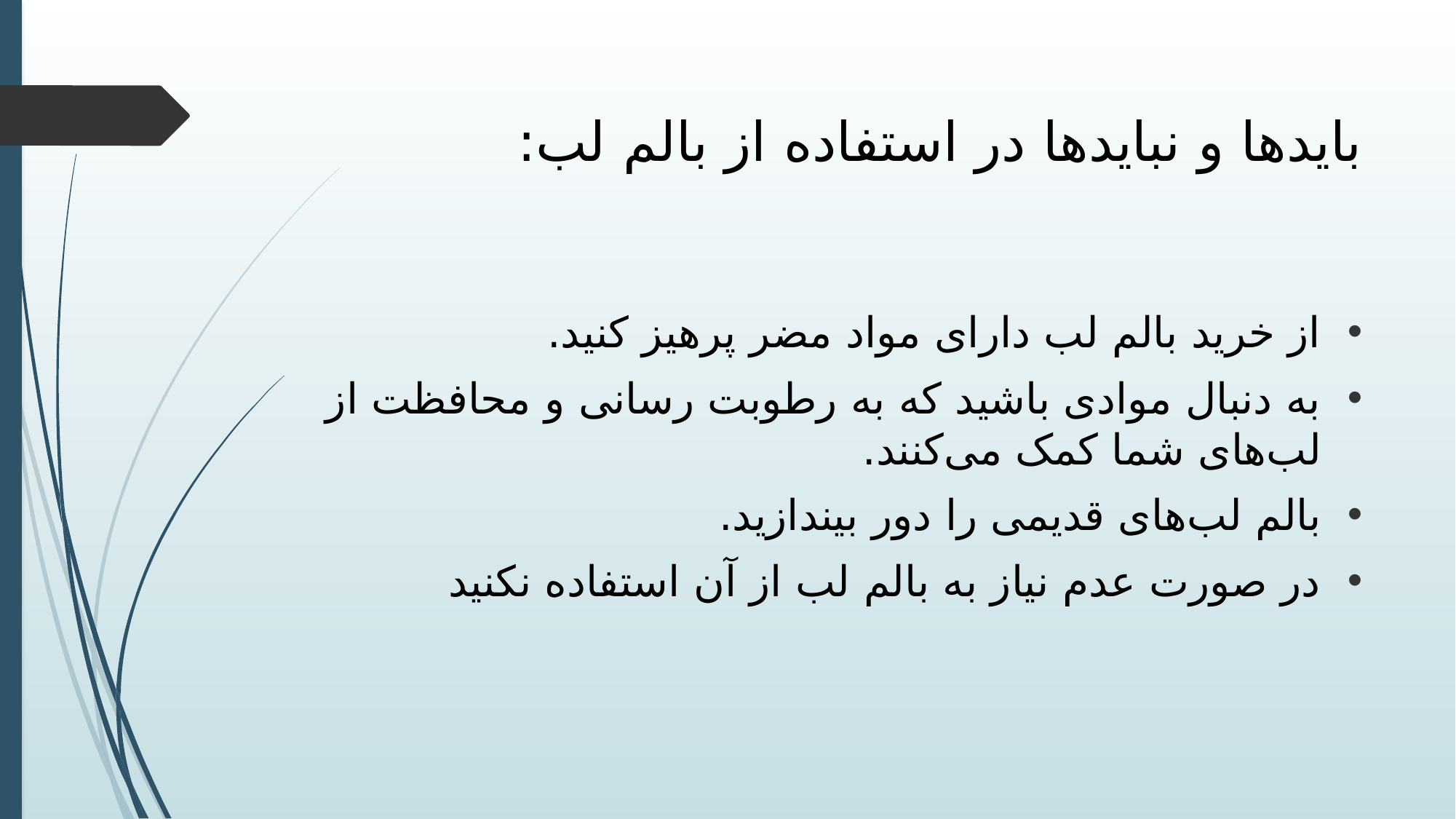

# بایدها و نبایدها در استفاده از بالم لب:
از خرید بالم لب دارای مواد مضر پرهیز کنید.
به دنبال موادی باشید که به رطوبت رسانی و محافظت از لب‌های شما کمک می‌کنند.
بالم لب‌های قدیمی را دور بیندازید.
در صورت عدم نیاز به بالم لب از آن استفاده نکنید